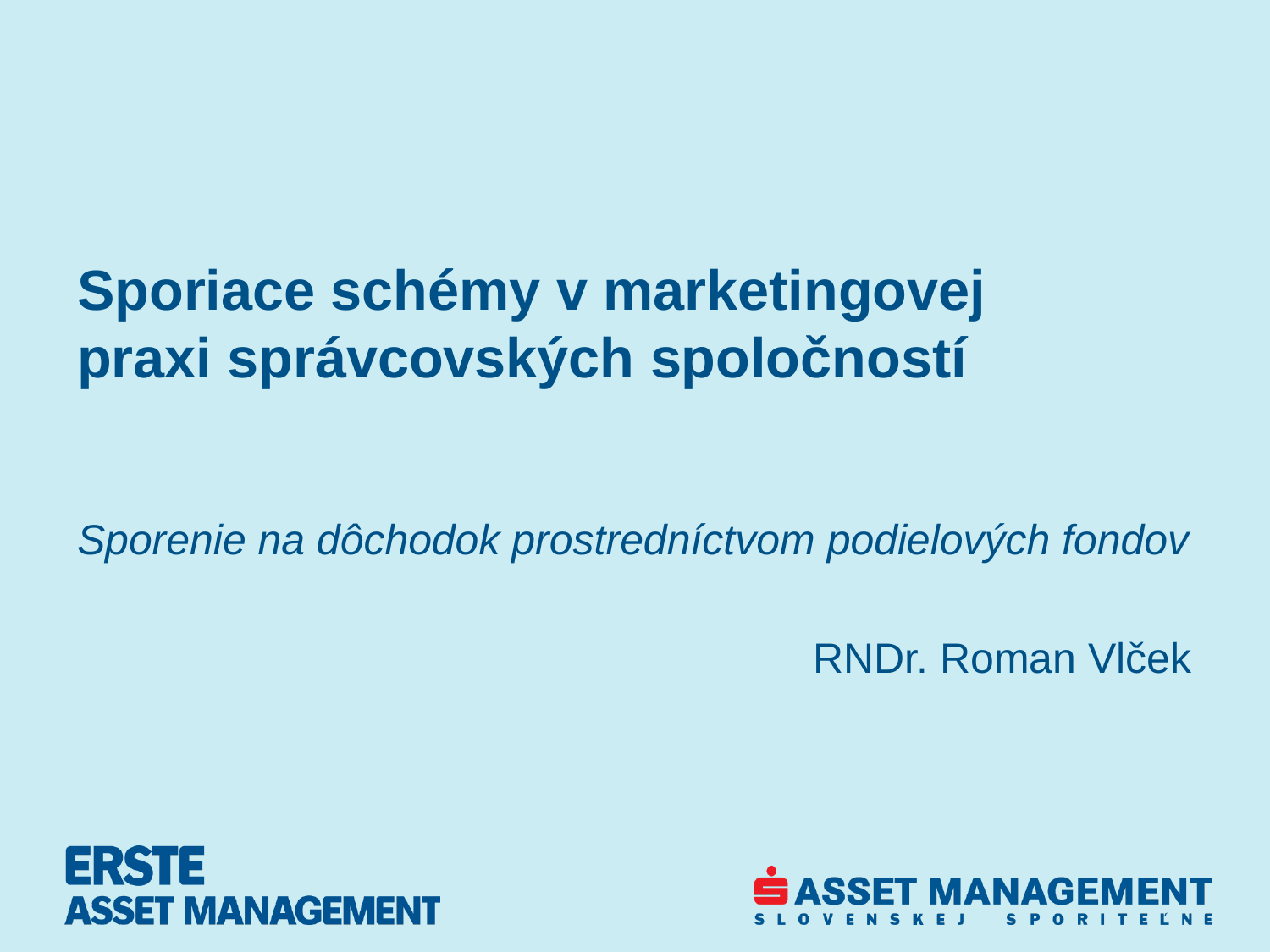

# Sporiace schémy v marketingovej praxi správcovských spoločností
Sporenie na dôchodok prostredníctvom podielových fondov

RNDr. Roman Vlček